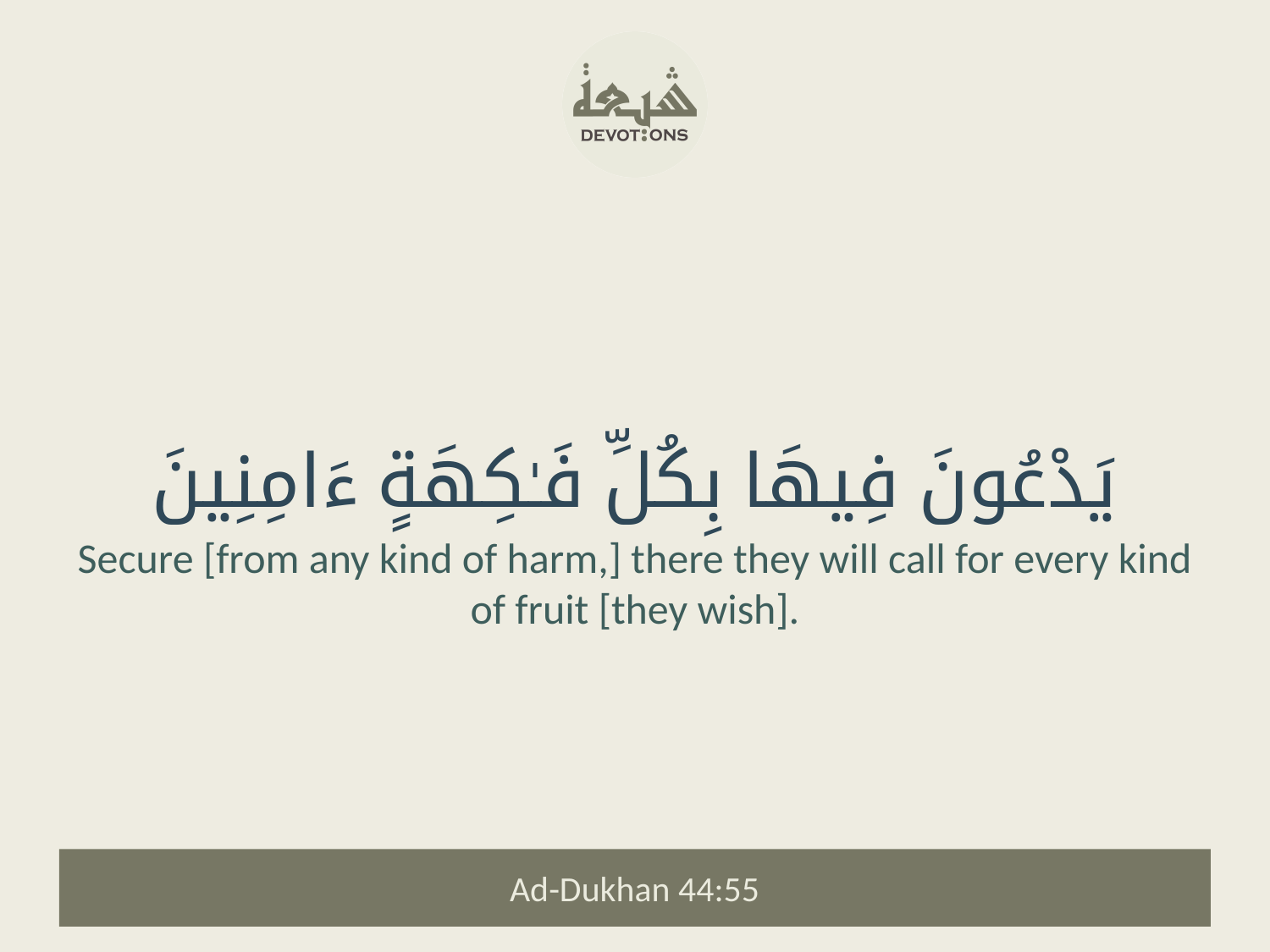

يَدْعُونَ فِيهَا بِكُلِّ فَـٰكِهَةٍ ءَامِنِينَ
Secure [from any kind of harm,] there they will call for every kind of fruit [they wish].
Ad-Dukhan 44:55